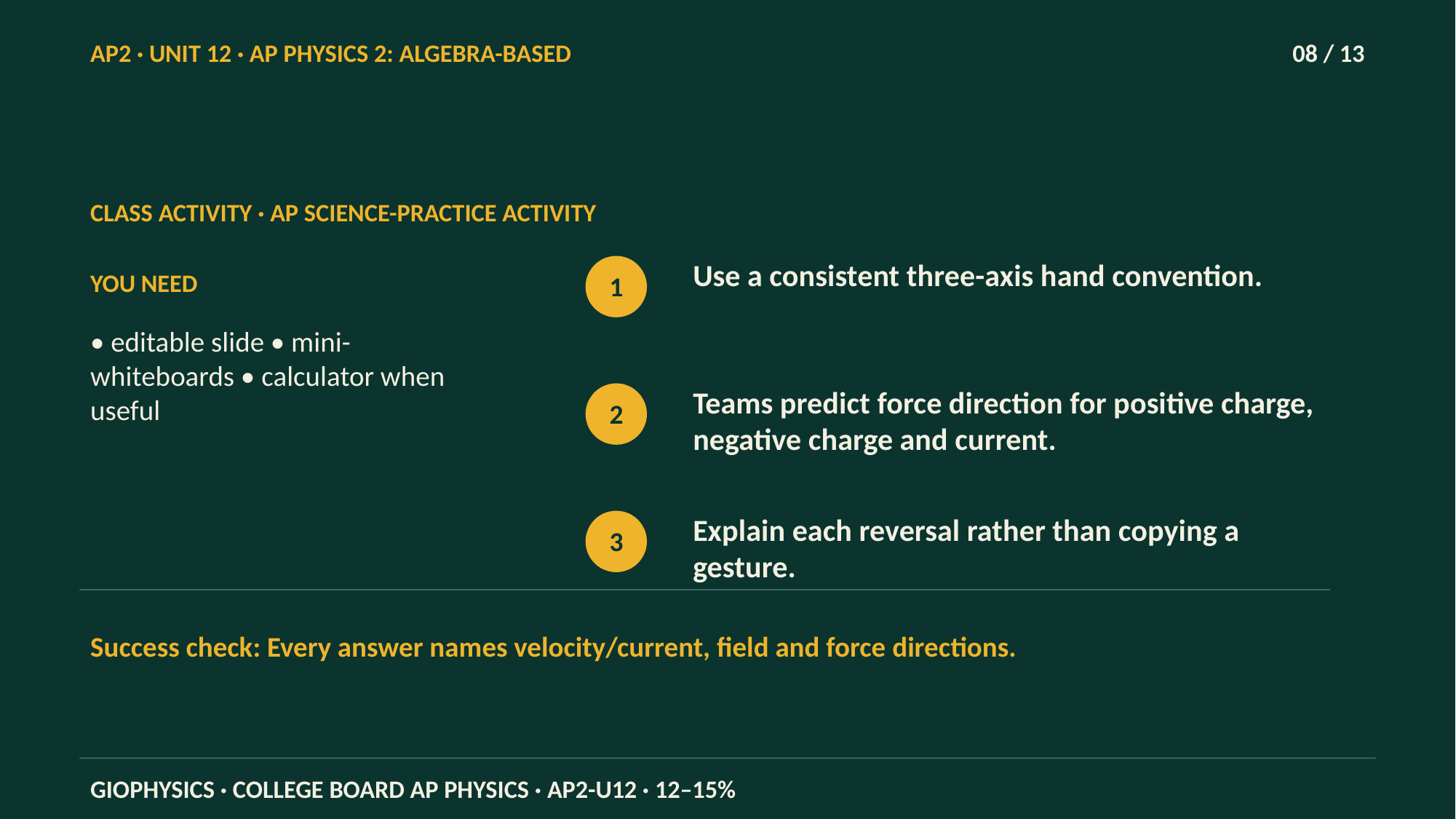

AP2 · UNIT 12 · AP PHYSICS 2: ALGEBRA-BASED
08 / 13

CLASS ACTIVITY · AP SCIENCE-PRACTICE ACTIVITY
Use a consistent three-axis hand convention.

YOU NEED
1
• editable slide • mini-whiteboards • calculator when useful
Teams predict force direction for positive charge, negative charge and current.

2
Explain each reversal rather than copying a gesture.

3

Success check: Every answer names velocity/current, field and force directions.

GIOPHYSICS · COLLEGE BOARD AP PHYSICS · AP2-U12 · 12–15%